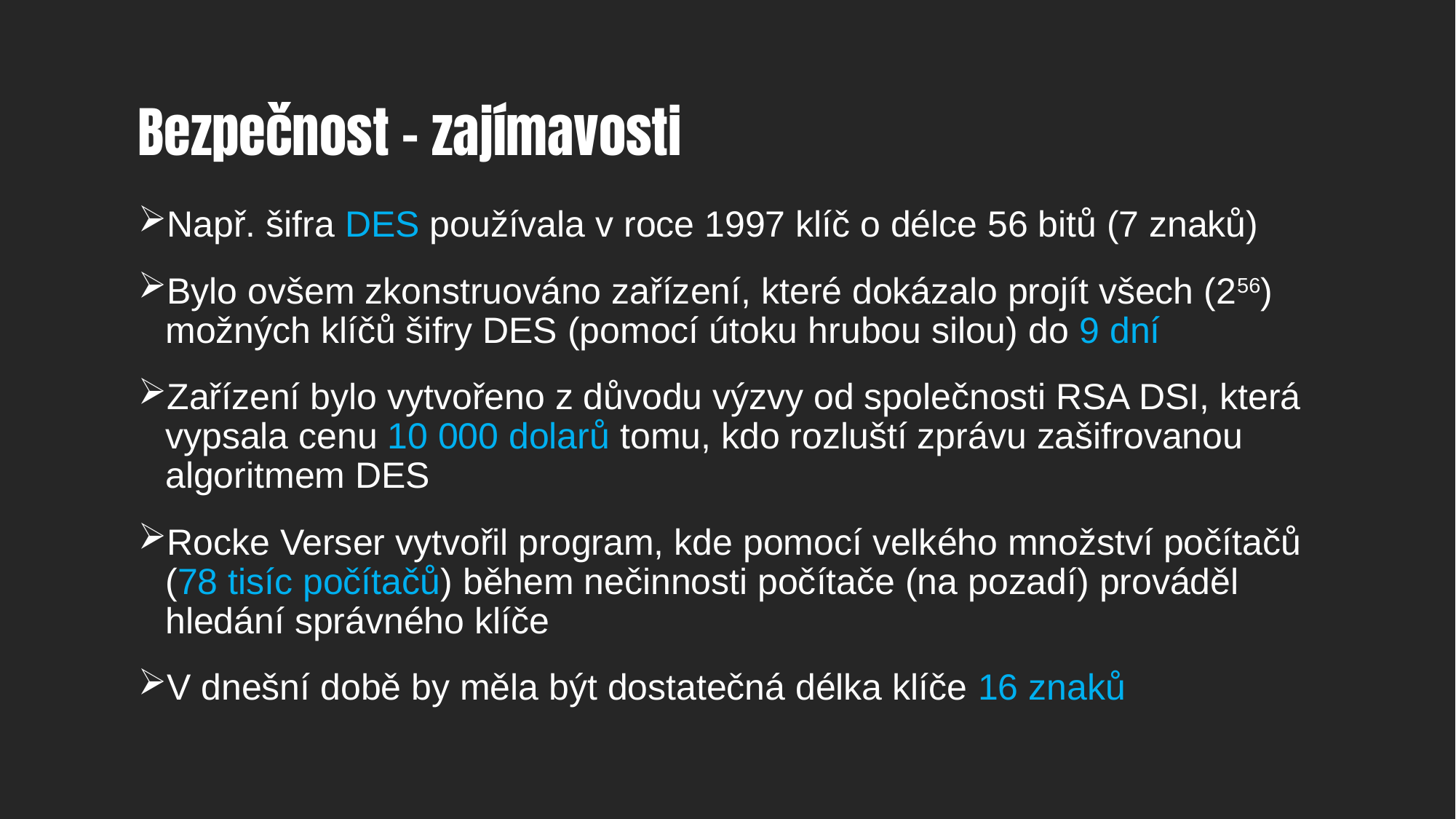

# Bezpečnost - zajímavosti
Např. šifra DES používala v roce 1997 klíč o délce 56 bitů (7 znaků)
Bylo ovšem zkonstruováno zařízení, které dokázalo projít všech (256)  možných klíčů šifry DES (pomocí útoku hrubou silou) do 9 dní
Zařízení bylo vytvořeno z důvodu výzvy od společnosti RSA DSI, která vypsala cenu 10 000 dolarů tomu, kdo rozluští zprávu zašifrovanou algoritmem DES
Rocke Verser vytvořil program, kde pomocí velkého množství počítačů (78 tisíc počítačů) během nečinnosti počítače (na pozadí) prováděl hledání správného klíče
V dnešní době by měla být dostatečná délka klíče 16 znaků